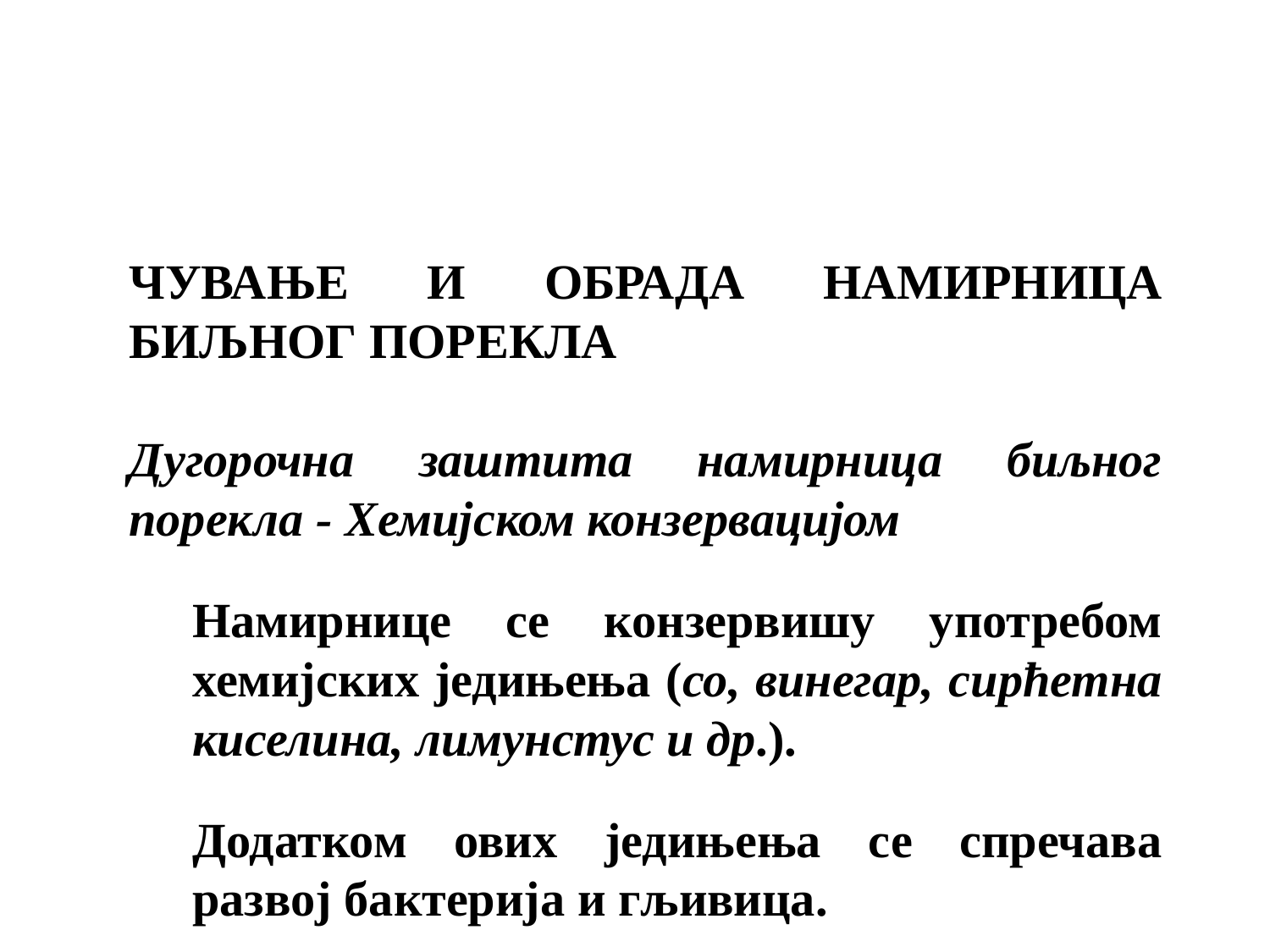

ЧУВАЊЕ И ОБРАДА НАМИРНИЦА БИЉНОГ ПОРЕКЛА

Дугорочна заштита намирница биљног порекла - Хемијском конзервацијом

Намирнице се конзервишу употребом хемијских једињења (со, винегар, сирћетна киселина, лимунстус и др.).

Додатком ових једињења се спречава развој бактерија и гљивица.